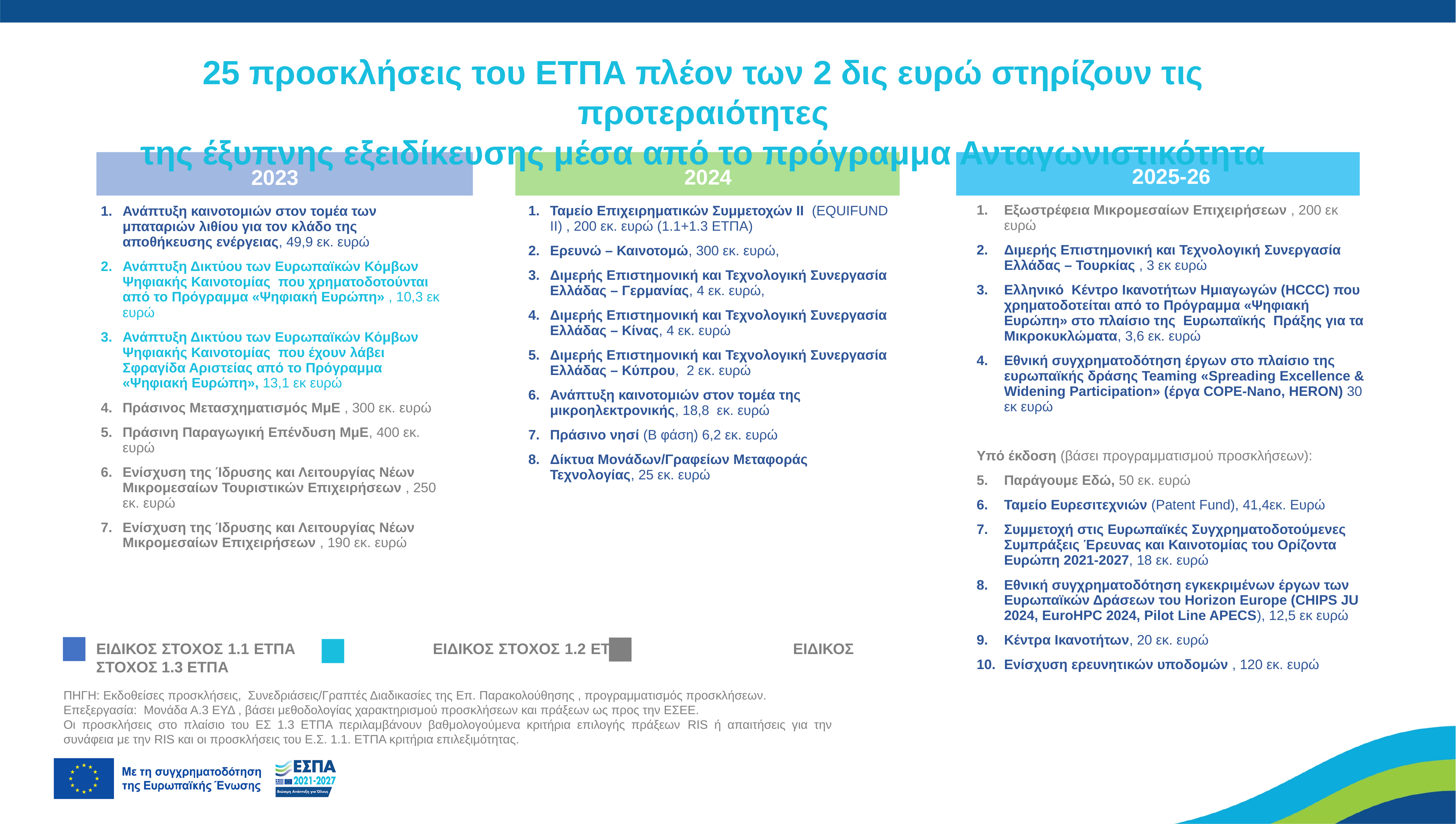

25 προσκλήσεις του ΕΤΠΑ πλέον των 2 δις ευρώ στηρίζουν τις προτεραιότητες
 της έξυπνης εξειδίκευσης μέσα από το πρόγραμμα Ανταγωνιστικότητα

| 2025-26 Εξωστρέφεια Μικρομεσαίων Επιχειρήσεων , 200 εκ ευρώ Διμερής Επιστημονική και Τεχνολογική Συνεργασία Ελλάδας – Τουρκίας , 3 εκ ευρώ Eλληνικό Κέντρο Ικανοτήτων Ημιαγωγών (HCCC) που χρηματοδοτείται από το Πρόγραμμα «Ψηφιακή Ευρώπη» στο πλαίσιο της Ευρωπαϊκής Πράξης για τα Μικροκυκλώματα, 3,6 εκ. ευρώ Εθνική συγχρηματοδότηση έργων στο πλαίσιο της ευρωπαϊκής δράσης Teaming «Spreading Excellence & Widening Participation» (έργα COPE-Nano, HERON) 30 εκ ευρώ Υπό έκδοση (βάσει προγραμματισμού προσκλήσεων): Παράγουμε Εδώ, 50 εκ. ευρώ Ταμείο Ευρεσιτεχνιών (Patent Fund), 41,4εκ. Ευρώ Συμμετοχή στις Ευρωπαϊκές Συγχρηματοδοτούμενες Συμπράξεις Έρευνας και Καινοτομίας του Ορίζοντα Ευρώπη 2021-2027, 18 εκ. ευρώ Εθνική συγχρηματοδότηση εγκεκριμένων έργων των Ευρωπαϊκών Δράσεων του Horizon Europe (CHIPS JU 2024, EuroHPC 2024, Pilot Line APECS), 12,5 εκ ευρώ Κέντρα Ικανοτήτων, 20 εκ. ευρώ Ενίσχυση ερευνητικών υποδομών , 120 εκ. ευρώ |
| --- |
| 2024 Ταμείο Επιχειρηματικών Συμμετοχών ΙΙ (EQUIFUND II) , 200 εκ. ευρώ (1.1+1.3 ΕΤΠΑ) Ερευνώ – Καινοτομώ, 300 εκ. ευρώ,  Διμερής Επιστημονική και Τεχνολογική Συνεργασία Ελλάδας – Γερμανίας, 4 εκ. ευρώ, Διμερής Επιστημονική και Τεχνολογική Συνεργασία Ελλάδας – Κίνας, 4 εκ. ευρώ Διμερής Επιστημονική και Τεχνολογική Συνεργασία Ελλάδας – Κύπρου, 2 εκ. ευρώ Ανάπτυξη καινοτομιών στον τομέα της μικροηλεκτρονικής, 18,8 εκ. ευρώ Πράσινο νησί (Β φάση) 6,2 εκ. ευρώ Δίκτυα Mονάδων/Γραφείων Μεταφοράς Τεχνολογίας, 25 εκ. ευρώ |
| --- |
| 2023 Ανάπτυξη καινοτομιών στον τομέα των μπαταριών λιθίου για τον κλάδο της αποθήκευσης ενέργειας, 49,9 εκ. ευρώ Ανάπτυξη Δικτύου των Ευρωπαϊκών Κόμβων Ψηφιακής Καινοτομίας  που χρηματοδοτούνται από το Πρόγραμμα «Ψηφιακή Ευρώπη» , 10,3 εκ ευρώ Ανάπτυξη Δικτύου των Ευρωπαϊκών Κόμβων Ψηφιακής Καινοτομίας  που έχουν λάβει Σφραγίδα Αριστείας από το Πρόγραμμα «Ψηφιακή Ευρώπη», 13,1 εκ ευρώ Πράσινος Μετασχηματισμός ΜμΕ , 300 εκ. ευρώ Πράσινη Παραγωγική Επένδυση ΜμΕ, 400 εκ. ευρώ Ενίσχυση της Ίδρυσης και Λειτουργίας Νέων Μικρομεσαίων Τουριστικών Επιχειρήσεων , 250 εκ. ευρώ Ενίσχυση της Ίδρυσης και Λειτουργίας Νέων Μικρομεσαίων Επιχειρήσεων , 190 εκ. ευρώ |
| --- |
ΕΙΔΙΚΟΣ ΣΤΟΧΟΣ 1.1 ΕΤΠΑ                             ΕΙΔΙΚΟΣ ΣΤΟΧΟΣ 1.2 ΕΤΠΑ                                  ΕΙΔΙΚΟΣ ΣΤΟΧΟΣ 1.3 ΕΤΠΑ

ΠΗΓΗ: Εκδοθείσες προσκλήσεις,  Συνεδριάσεις/Γραπτές Διαδικασίες της Επ. Παρακολούθησης , προγραμματισμός προσκλήσεων.
Επεξεργασία:  Μονάδα Α.3 ΕΥΔ , βάσει μεθοδολογίας χαρακτηρισμού προσκλήσεων και πράξεων ως προς την ΕΣΕΕ.
Οι προσκλήσεις στο πλαίσιο του ΕΣ 1.3 ΕΤΠΑ περιλαμβάνουν βαθμολογούμενα κριτήρια επιλογής πράξεων RIS ή απαιτήσεις για την συνάφεια με την RIS και οι προσκλήσεις του Ε.Σ. 1.1. ΕΤΠΑ κριτήρια επιλεξιμότητας.